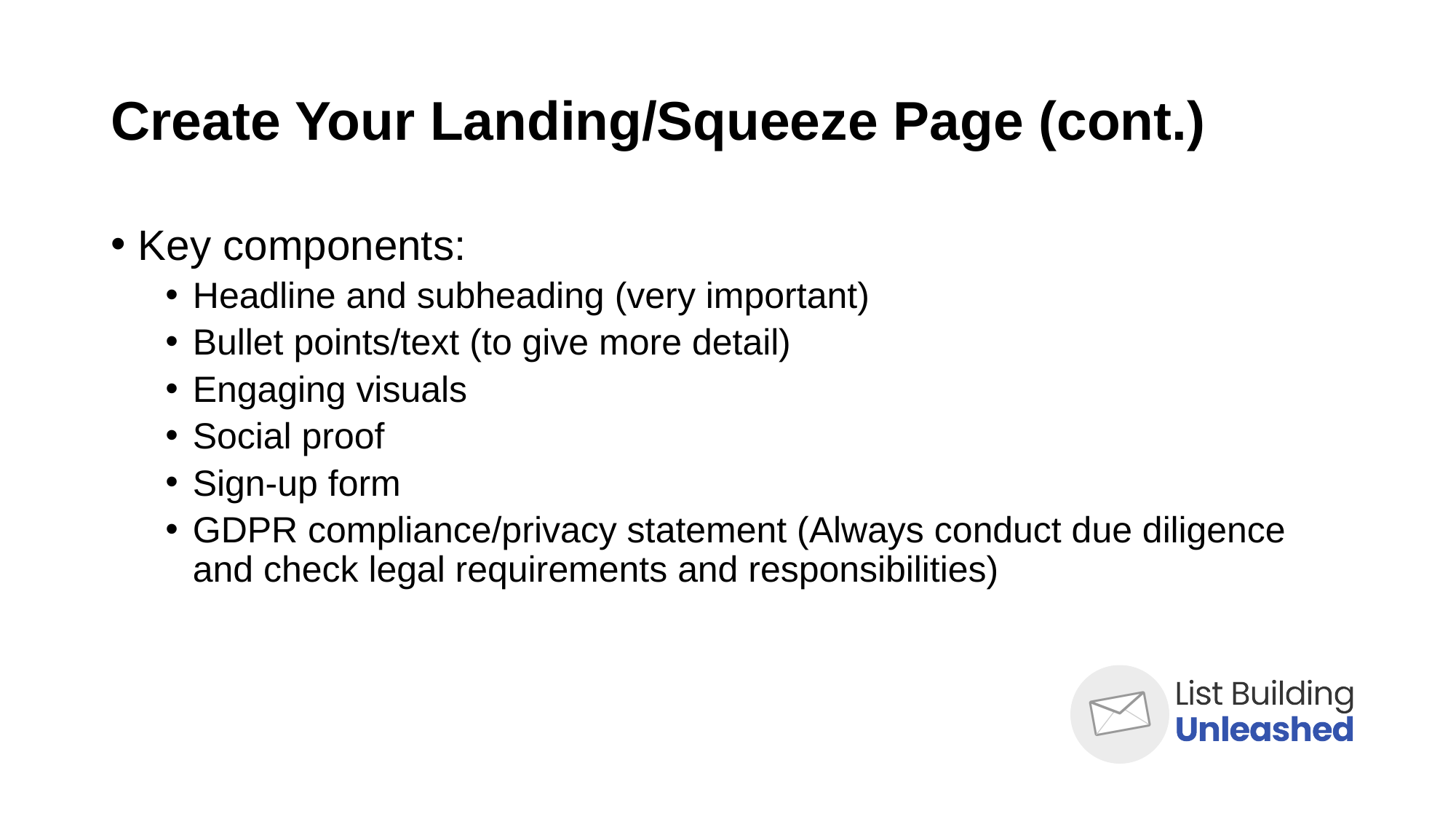

# Create Your Landing/Squeeze Page (cont.)
Key components:
Headline and subheading (very important)
Bullet points/text (to give more detail)
Engaging visuals
Social proof
Sign-up form
GDPR compliance/privacy statement (Always conduct due diligence and check legal requirements and responsibilities)